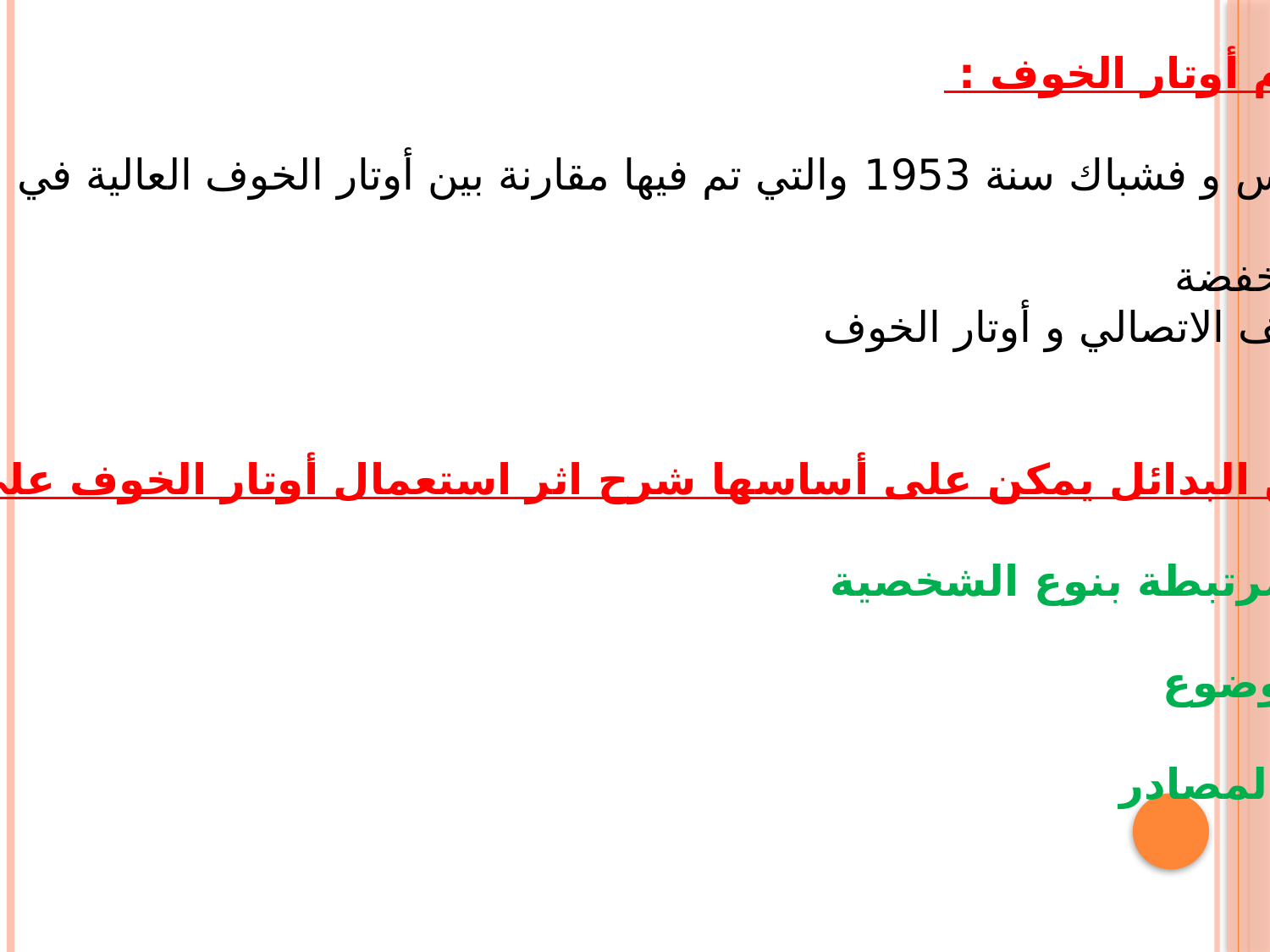

3- استخدام أوتار الخوف :

 دراسة جانيس و فشباك سنة 1953 والتي تم فيها مقارنة بين أوتار الخوف العالية في الرسالة و أوتار

 الخوف المنخفضة
طبيعة الموقف الاتصالي و أوتار الخوف

سلسلة من البدائل يمكن على أساسها شرح اثر استعمال أوتار الخوف على الإقناع :

قد تكون مرتبطة بنوع الشخصية

أهمية الموضوع

مصداقية المصادر